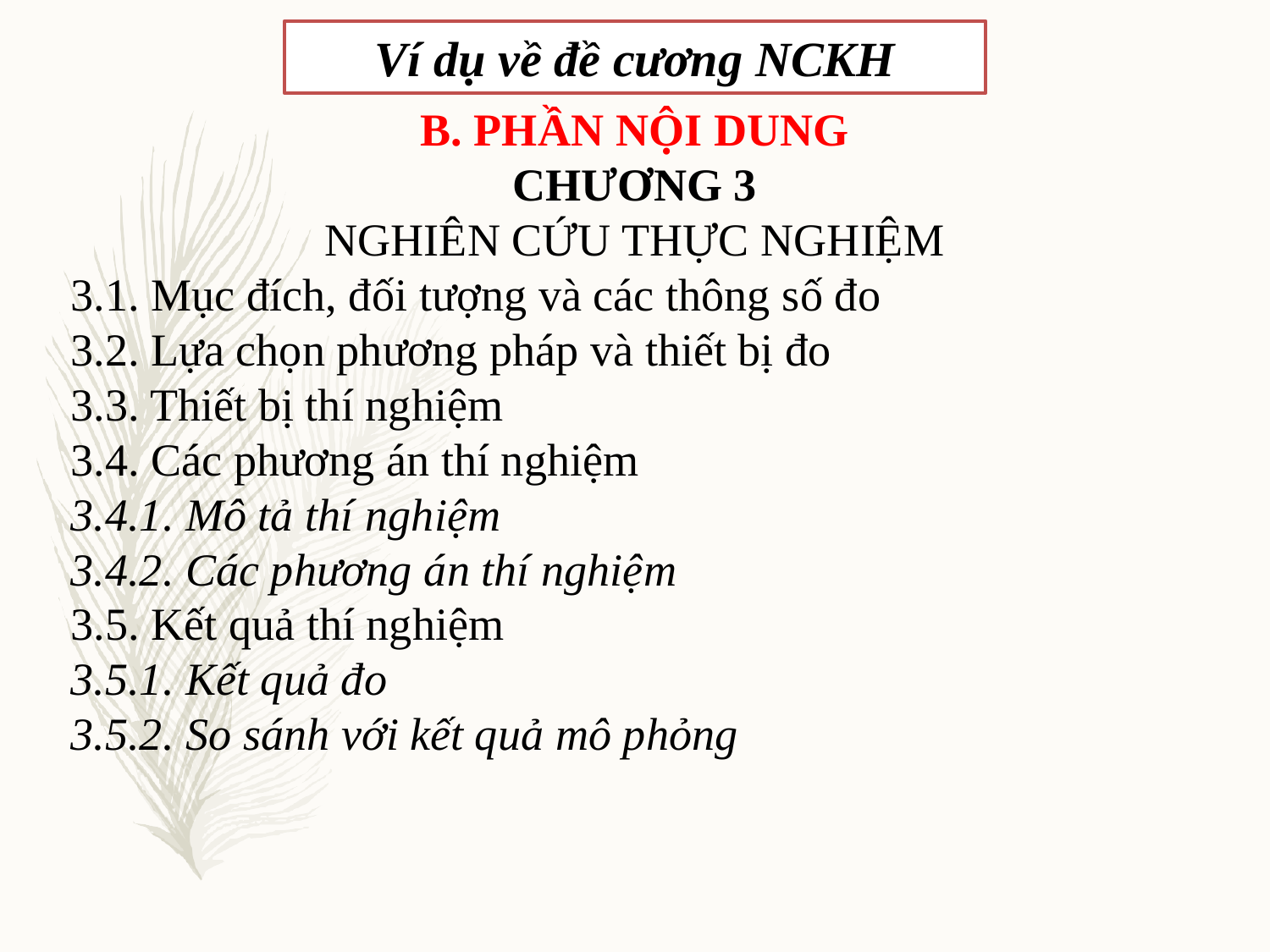

Ví dụ về đề cương NCKH
B. PHẦN NỘI DUNG
CHƯƠNG 3
NGHIÊN CỨU THỰC NGHIỆM
3.1. Mục đích, đối tượng và các thông số đo
3.2. Lựa chọn phương pháp và thiết bị đo
3.3. Thiết bị thí nghiệm
3.4. Các phương án thí nghiệm
3.4.1. Mô tả thí nghiệm
3.4.2. Các phương án thí nghiệm
3.5. Kết quả thí nghiệm
3.5.1. Kết quả đo
3.5.2. So sánh với kết quả mô phỏng